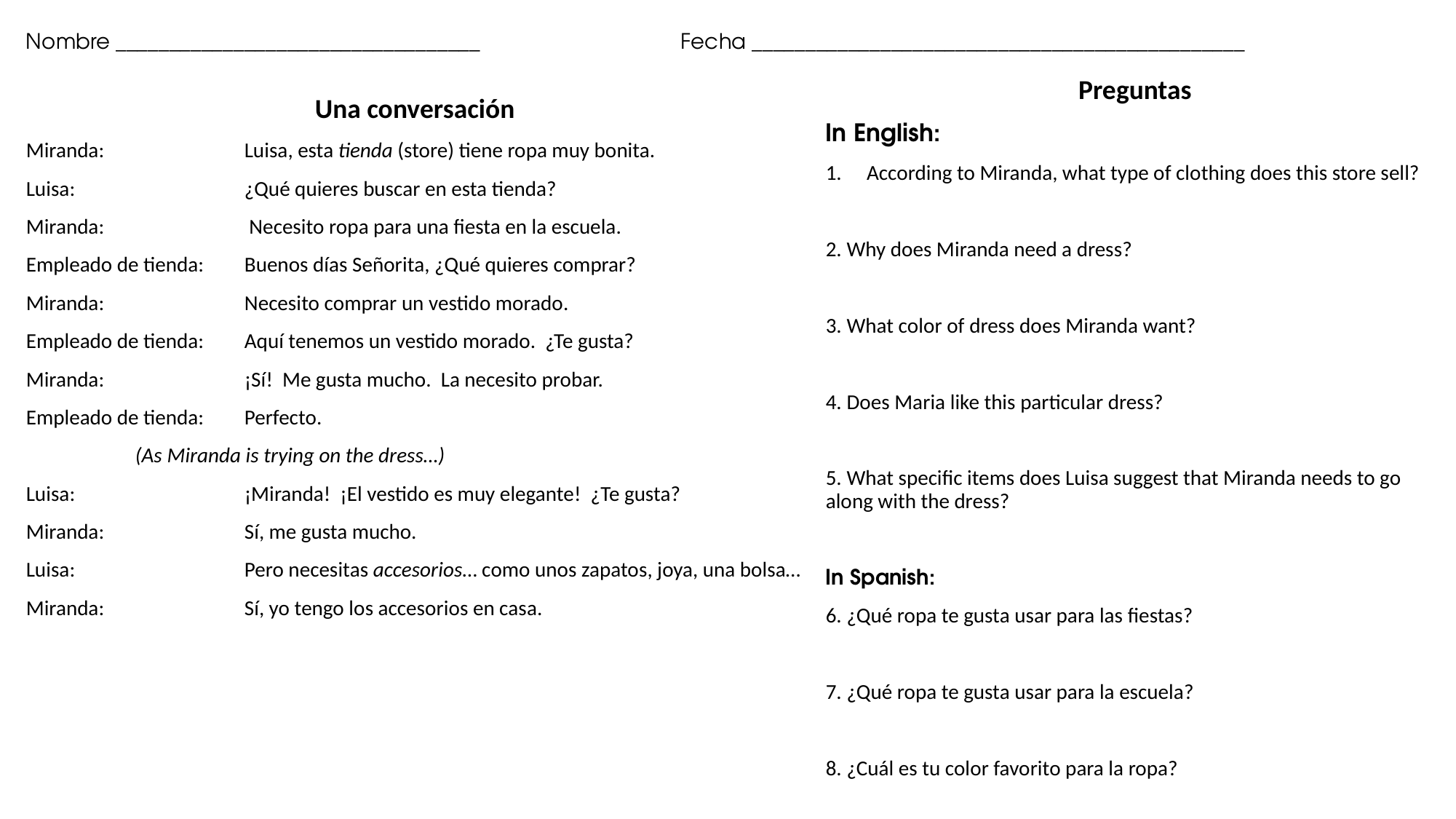

# Nombre __________________________________		Fecha ______________________________________________
Preguntas
In English:
According to Miranda, what type of clothing does this store sell?

2. Why does Miranda need a dress?

3. What color of dress does Miranda want?

4. Does Maria like this particular dress?

5. What specific items does Luisa suggest that Miranda needs to go along with the dress?

In Spanish:
6. ¿Qué ropa te gusta usar para las fiestas?

7. ¿Qué ropa te gusta usar para la escuela?

8. ¿Cuál es tu color favorito para la ropa?

Una conversación
Miranda: 		Luisa, esta tienda (store) tiene ropa muy bonita.
Luisa: 	 	¿Qué quieres buscar en esta tienda?
Miranda: 		 Necesito ropa para una fiesta en la escuela.
Empleado de tienda:	Buenos días Señorita, ¿Qué quieres comprar?
Miranda:		Necesito comprar un vestido morado.
Empleado de tienda: 	Aquí tenemos un vestido morado.  ¿Te gusta?
Miranda:		¡Sí!  Me gusta mucho.  La necesito probar.
Empleado de tienda:	Perfecto.
	(As Miranda is trying on the dress…)
Luisa:		¡Miranda!  ¡El vestido es muy elegante!  ¿Te gusta?
Miranda:		Sí, me gusta mucho.
Luisa:		Pero necesitas accesorios… como unos zapatos, joya, una bolsa…
Miranda:		Sí, yo tengo los accesorios en casa.